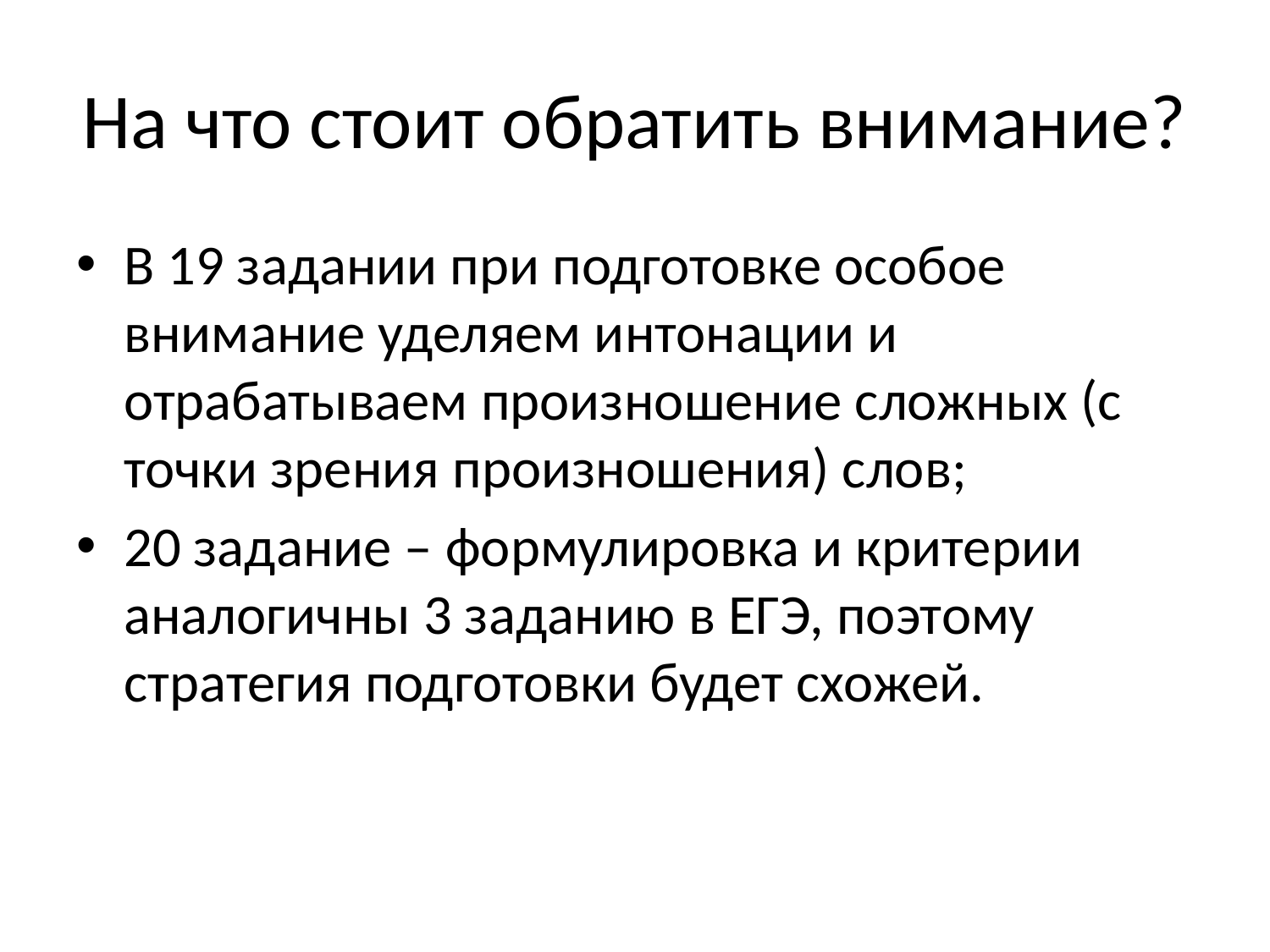

# На что стоит обратить внимание?
В 19 задании при подготовке особое внимание уделяем интонации и отрабатываем произношение сложных (с точки зрения произношения) слов;
20 задание – формулировка и критерии аналогичны 3 заданию в ЕГЭ, поэтому стратегия подготовки будет схожей.